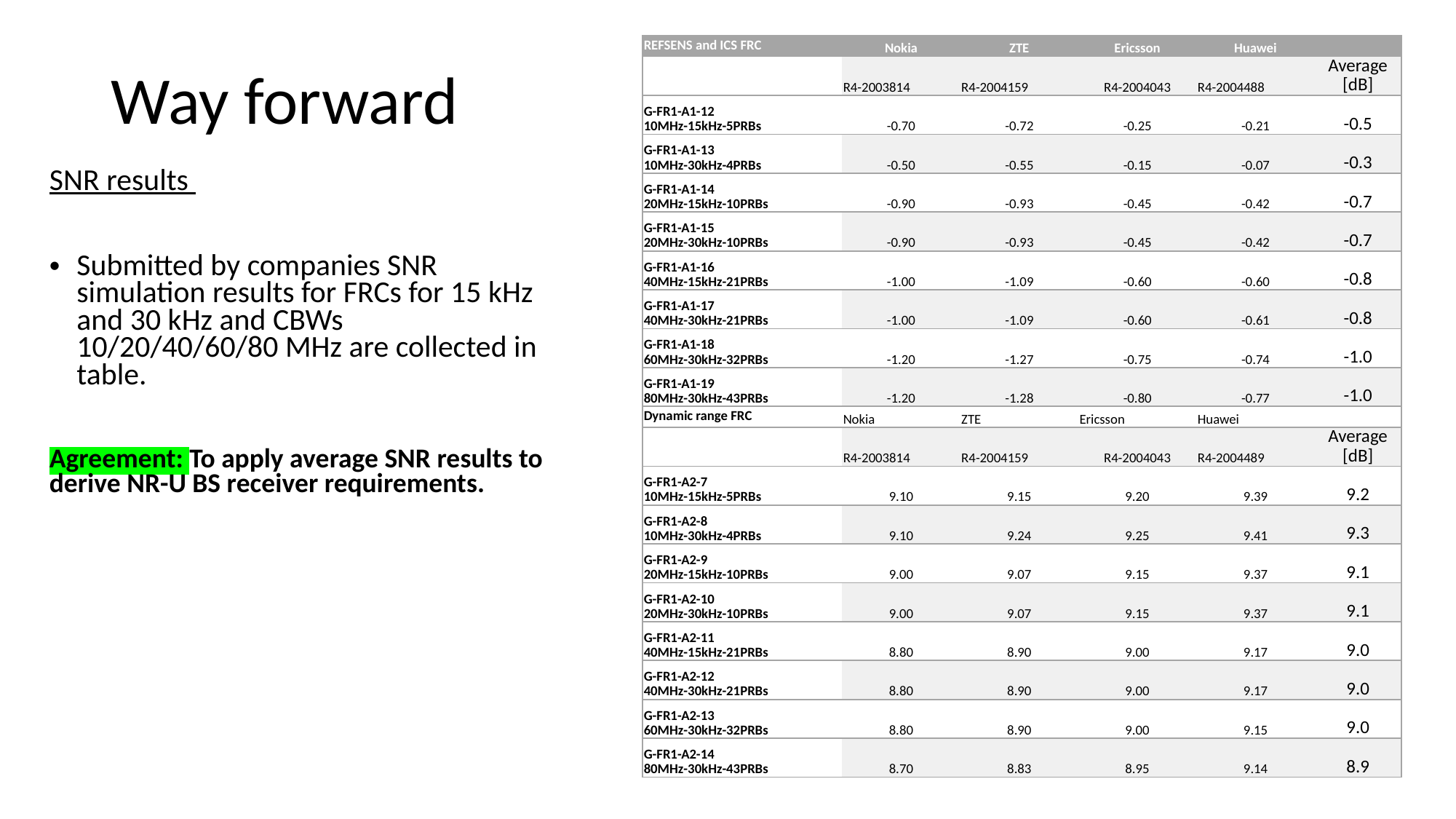

Way forward
| REFSENS and ICS FRC | Nokia | ZTE | Ericsson | Huawei |  |
| --- | --- | --- | --- | --- | --- |
|  | R4-2003814 | R4-2004159 | R4-2004043 | R4-2004488 | Average [dB] |
| G-FR1-A1-12 10MHz-15kHz-5PRBs | -0.70 | -0.72 | -0.25 | -0.21 | -0.5 |
| G-FR1-A1-13 10MHz-30kHz-4PRBs | -0.50 | -0.55 | -0.15 | -0.07 | -0.3 |
| G-FR1-A1-14 20MHz-15kHz-10PRBs | -0.90 | -0.93 | -0.45 | -0.42 | -0.7 |
| G-FR1-A1-15 20MHz-30kHz-10PRBs | -0.90 | -0.93 | -0.45 | -0.42 | -0.7 |
| G-FR1-A1-16 40MHz-15kHz-21PRBs | -1.00 | -1.09 | -0.60 | -0.60 | -0.8 |
| G-FR1-A1-17 40MHz-30kHz-21PRBs | -1.00 | -1.09 | -0.60 | -0.61 | -0.8 |
| G-FR1-A1-18 60MHz-30kHz-32PRBs | -1.20 | -1.27 | -0.75 | -0.74 | -1.0 |
| G-FR1-A1-19 80MHz-30kHz-43PRBs | -1.20 | -1.28 | -0.80 | -0.77 | -1.0 |
| Dynamic range FRC | Nokia | ZTE | Ericsson | Huawei |  |
|  | R4-2003814 | R4-2004159 | R4-2004043 | R4-2004489 | Average [dB] |
| G-FR1-A2-7 10MHz-15kHz-5PRBs | 9.10 | 9.15 | 9.20 | 9.39 | 9.2 |
| G-FR1-A2-8 10MHz-30kHz-4PRBs | 9.10 | 9.24 | 9.25 | 9.41 | 9.3 |
| G-FR1-A2-9 20MHz-15kHz-10PRBs | 9.00 | 9.07 | 9.15 | 9.37 | 9.1 |
| G-FR1-A2-10 20MHz-30kHz-10PRBs | 9.00 | 9.07 | 9.15 | 9.37 | 9.1 |
| G-FR1-A2-11 40MHz-15kHz-21PRBs | 8.80 | 8.90 | 9.00 | 9.17 | 9.0 |
| G-FR1-A2-12 40MHz-30kHz-21PRBs | 8.80 | 8.90 | 9.00 | 9.17 | 9.0 |
| G-FR1-A2-13 60MHz-30kHz-32PRBs | 8.80 | 8.90 | 9.00 | 9.15 | 9.0 |
| G-FR1-A2-14 80MHz-30kHz-43PRBs | 8.70 | 8.83 | 8.95 | 9.14 | 8.9 |
SNR results

Submitted by companies SNR simulation results for FRCs for 15 kHz and 30 kHz and CBWs 10/20/40/60/80 MHz are collected in table.

Agreement: To apply average SNR results to derive NR-U BS receiver requirements.